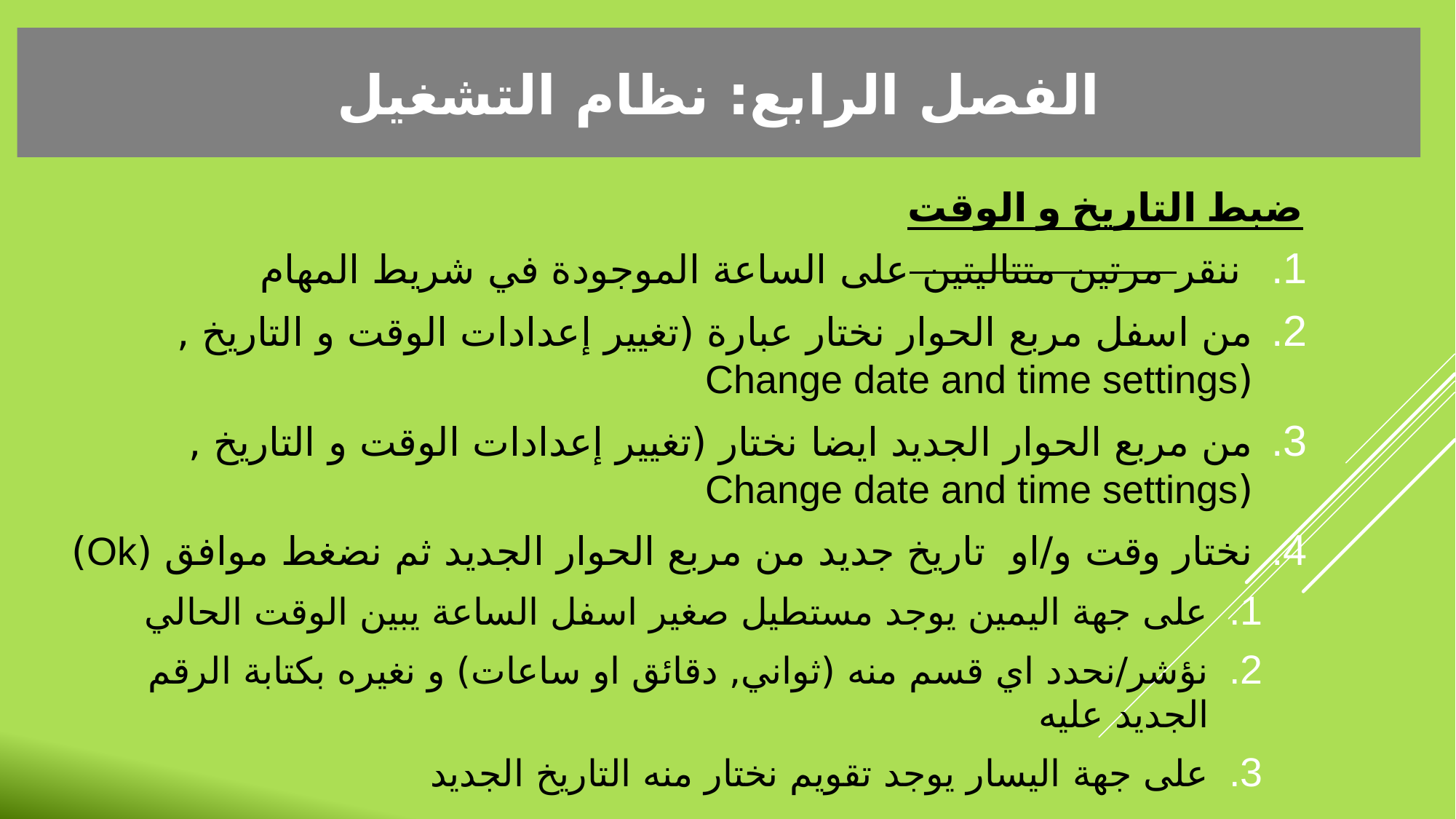

الفصل الرابع: نظام التشغيل
ضبط التاريخ و الوقت
 ننقر مرتين متتاليتين على الساعة الموجودة في شريط المهام
من اسفل مربع الحوار نختار عبارة (تغيير إعدادات الوقت و التاريخ , (Change date and time settings
من مربع الحوار الجديد ايضا نختار (تغيير إعدادات الوقت و التاريخ , (Change date and time settings
نختار وقت و/او  تاريخ جديد من مربع الحوار الجديد ثم نضغط موافق (Ok)
على جهة اليمين يوجد مستطيل صغير اسفل الساعة يبين الوقت الحالي
نؤشر/نحدد اي قسم منه (ثواني, دقائق او ساعات) و نغيره بكتابة الرقم الجديد عليه
على جهة اليسار يوجد تقويم نختار منه التاريخ الجديد